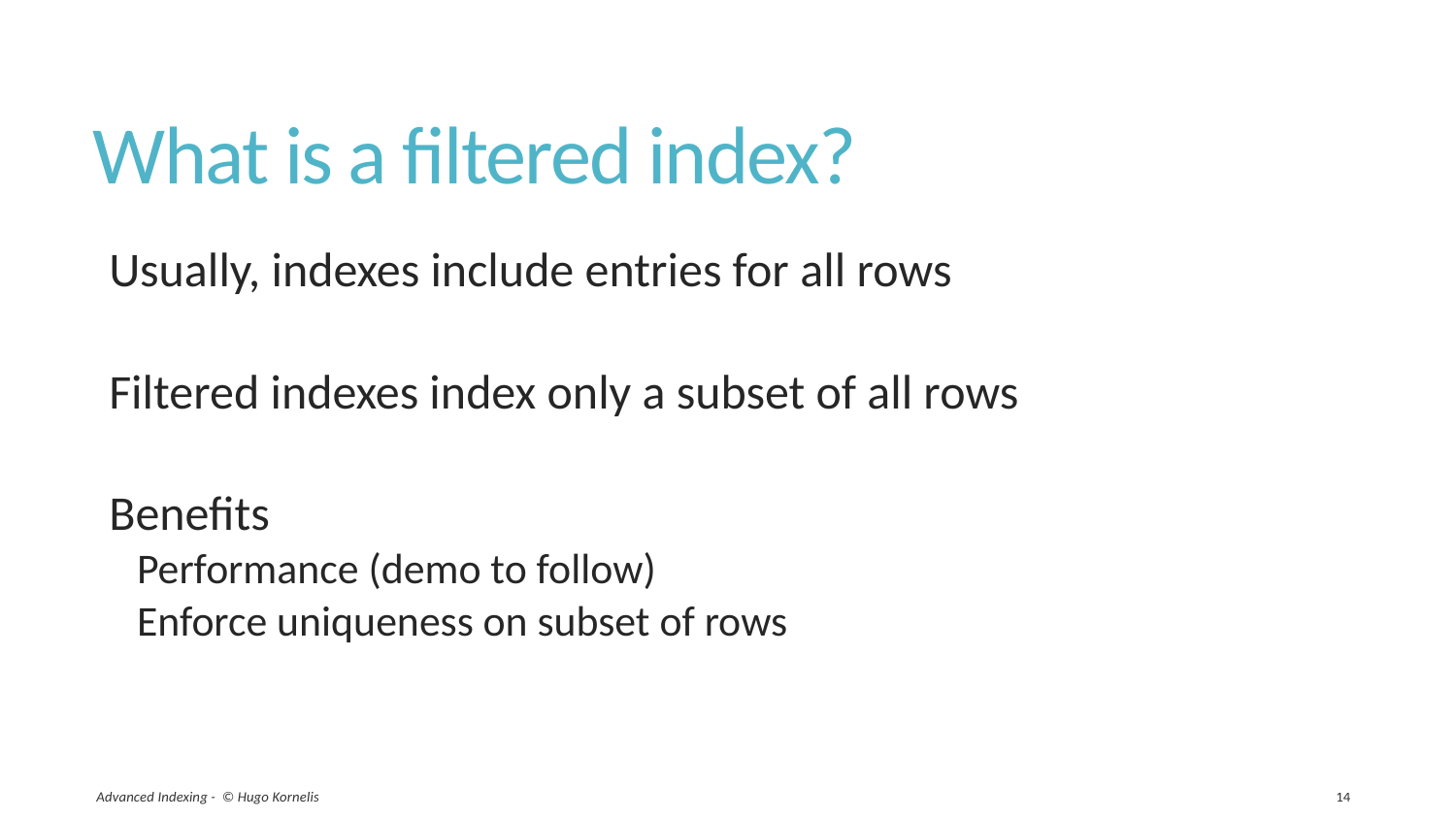

# What is a filtered index?
Usually, indexes include entries for all rows

Filtered indexes index only a subset of all rows

Benefits
Performance (demo to follow)
Enforce uniqueness on subset of rows
Advanced Indexing -  © Hugo Kornelis
14